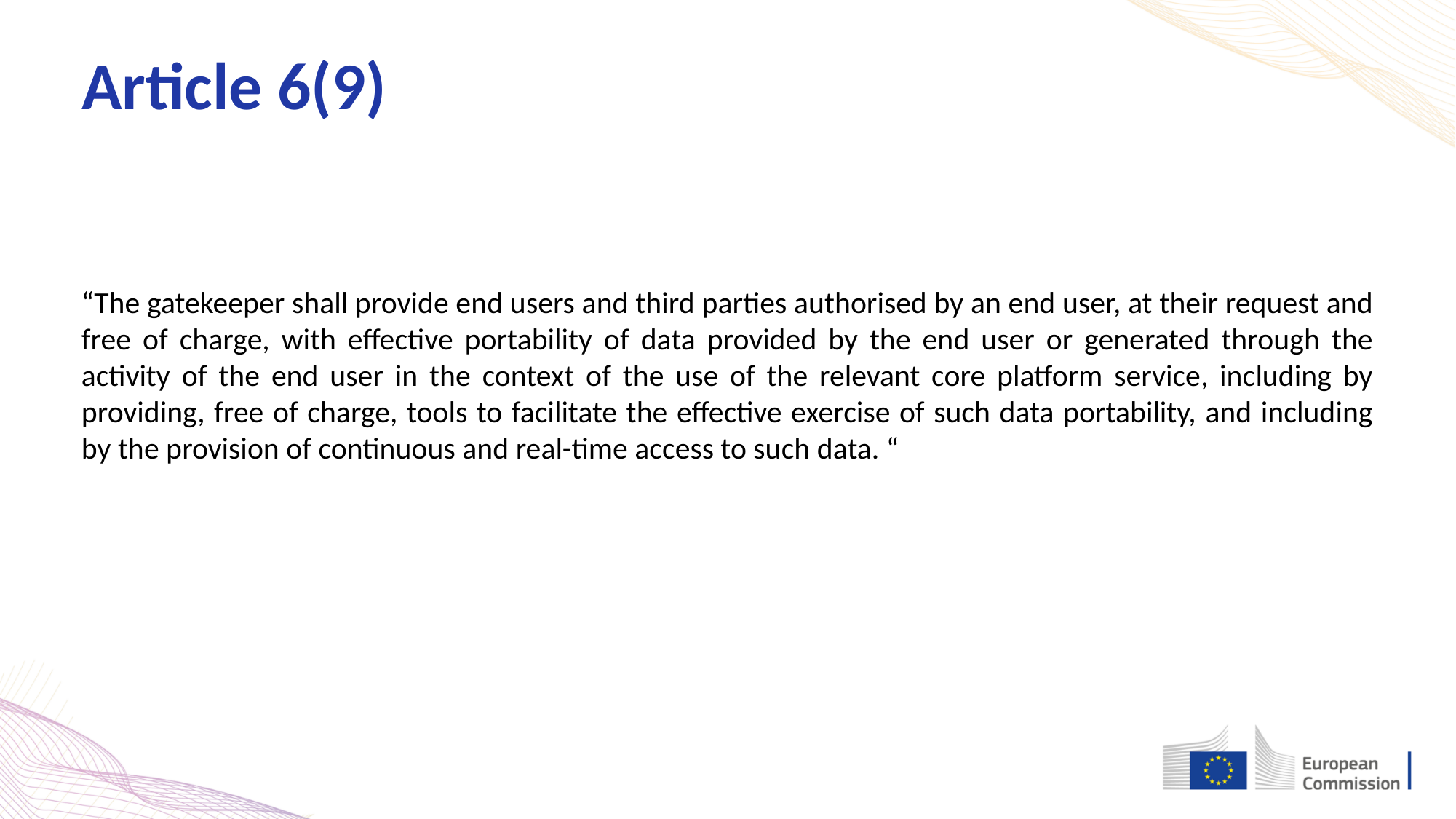

Article 6(9)
“The gatekeeper shall provide end users and third parties authorised by an end user, at their request and free of charge, with effective portability of data provided by the end user or generated through the activity of the end user in the context of the use of the relevant core platform service, including by providing, free of charge, tools to facilitate the effective exercise of such data portability, and including by the provision of continuous and real-time access to such data. “